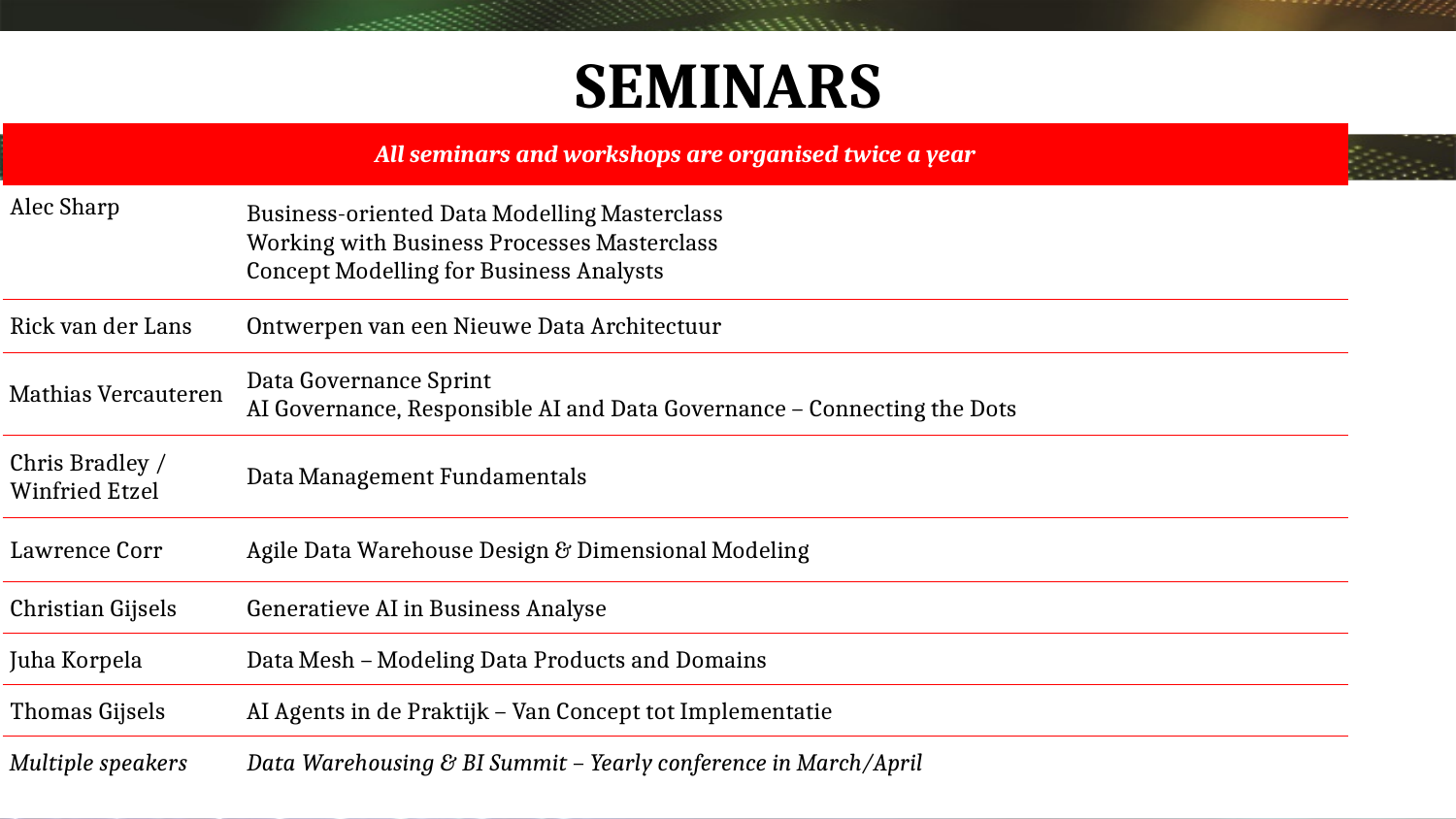

# SEMINARS
| All seminars and workshops are organised twice a year |  |
| --- | --- |
| Alec Sharp | Business-oriented Data Modelling Masterclass Working with Business Processes Masterclass Concept Modelling for Business Analysts |
| Rick van der Lans | Ontwerpen van een Nieuwe Data Architectuur |
| Mathias Vercauteren | Data Governance Sprint AI Governance, Responsible AI and Data Governance – Connecting the Dots |
| Chris Bradley / Winfried Etzel | Data Management Fundamentals |
| Lawrence Corr | Agile Data Warehouse Design & Dimensional Modeling |
| Christian Gijsels | Generatieve AI in Business Analyse |
| Juha Korpela | Data Mesh – Modeling Data Products and Domains |
| Thomas Gijsels | AI Agents in de Praktijk – Van Concept tot Implementatie |
| Multiple speakers | Data Warehousing & BI Summit – Yearly conference in March/April |